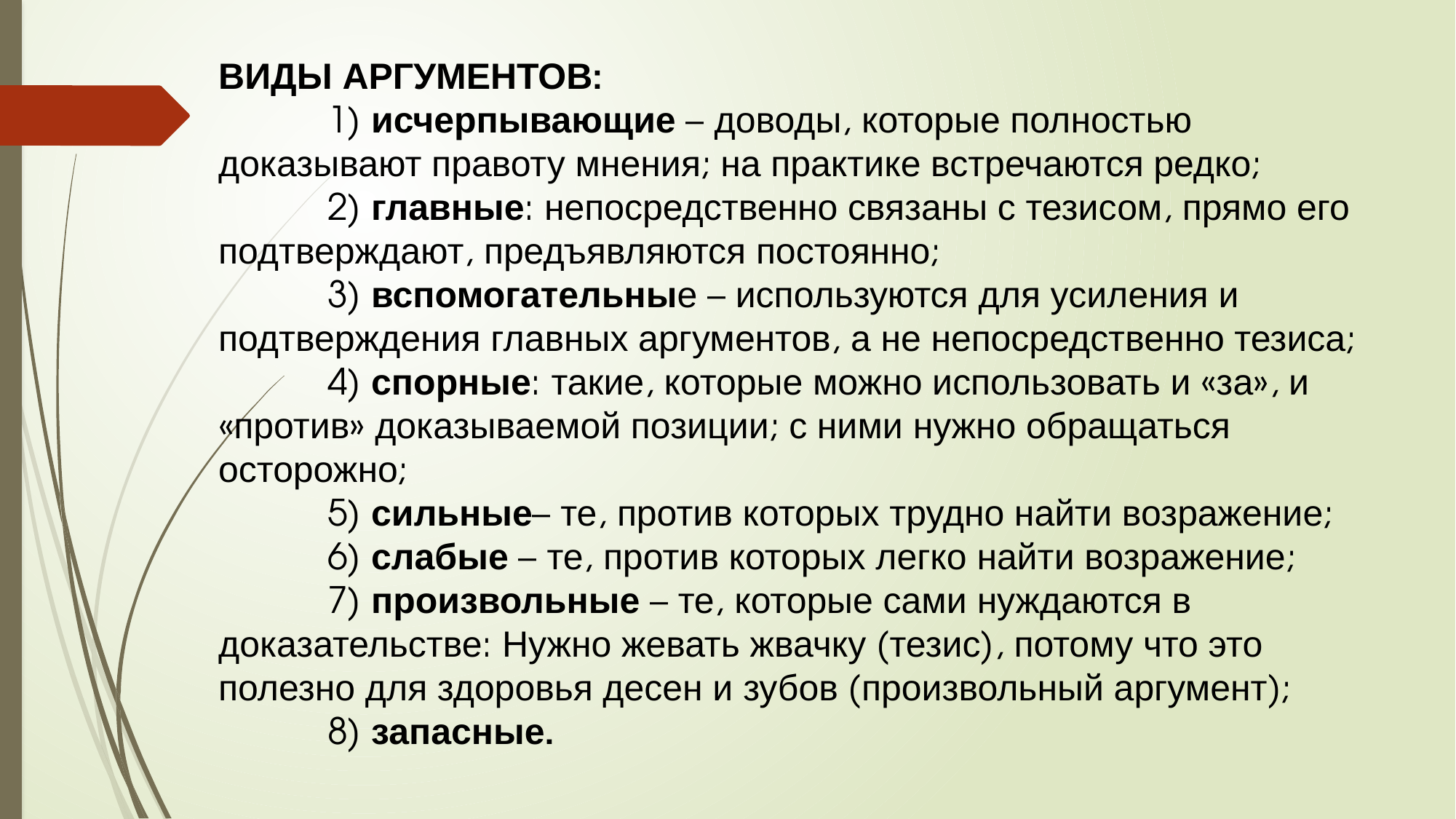

ВИДЫ АРГУМЕНТОВ:
	1) исчерпывающие – доводы, которые полностью доказывают правоту мнения; на практике встречаются редко;
	2) главные: непосредственно связаны с тезисом, прямо его подтверждают, предъявляются постоянно;
	3) вспомогательные – используются для усиления и подтверждения главных аргументов, а не непосредственно тезиса;
	4) спорные: такие, которые можно использовать и «за», и «против» доказываемой позиции; с ними нужно обращаться осторожно;
	5) сильные– те, против которых трудно найти возражение;
	6) слабые – те, против которых легко найти возражение;
	7) произвольные – те, которые сами нуждаются в доказательстве: Нужно жевать жвачку (тезис), потому что это полезно для здоровья десен и зубов (произвольный аргумент);
	8) запасные.